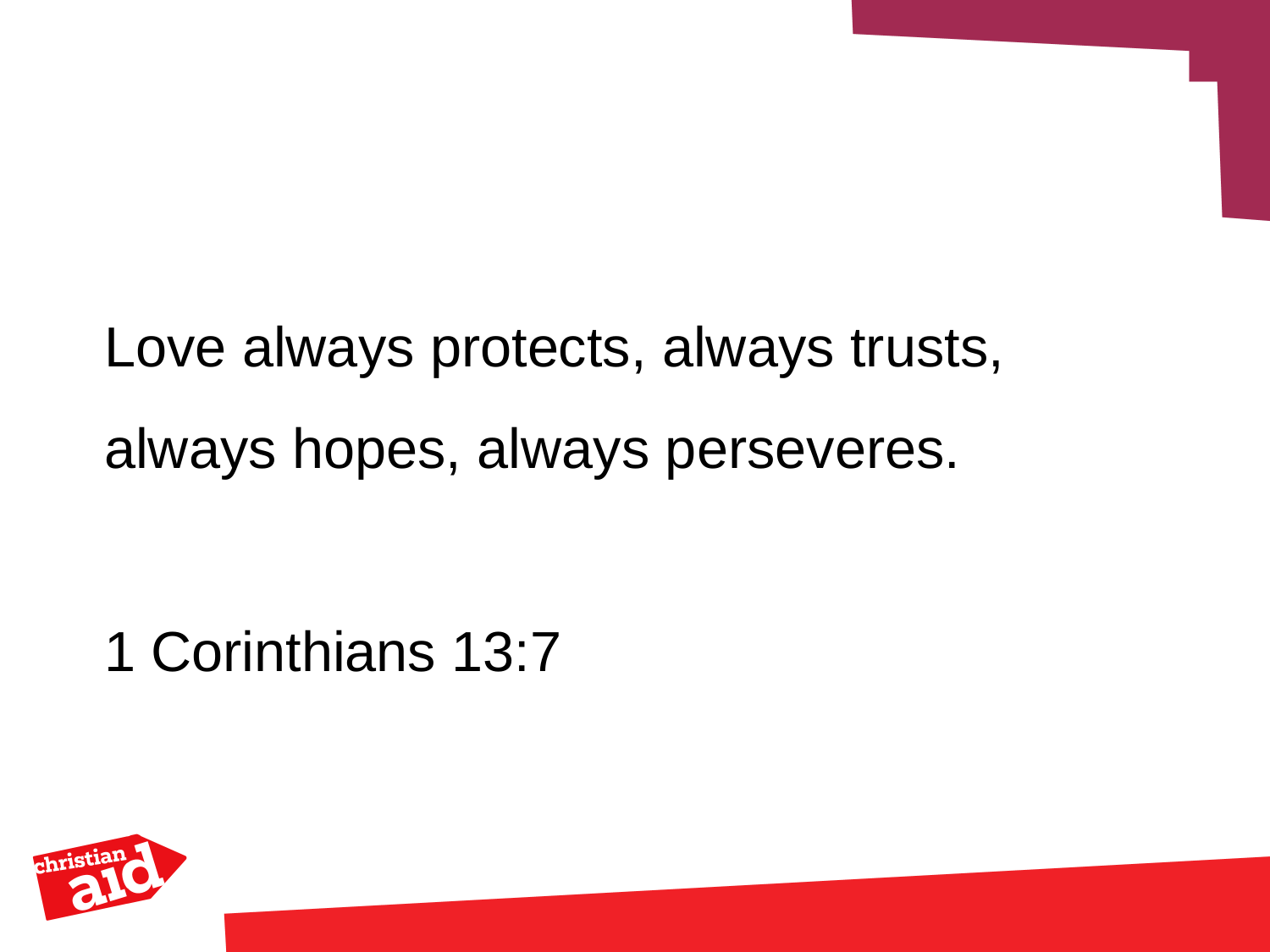

Love always protects, always trusts, always hopes, always perseveres.

1 Corinthians 13:7